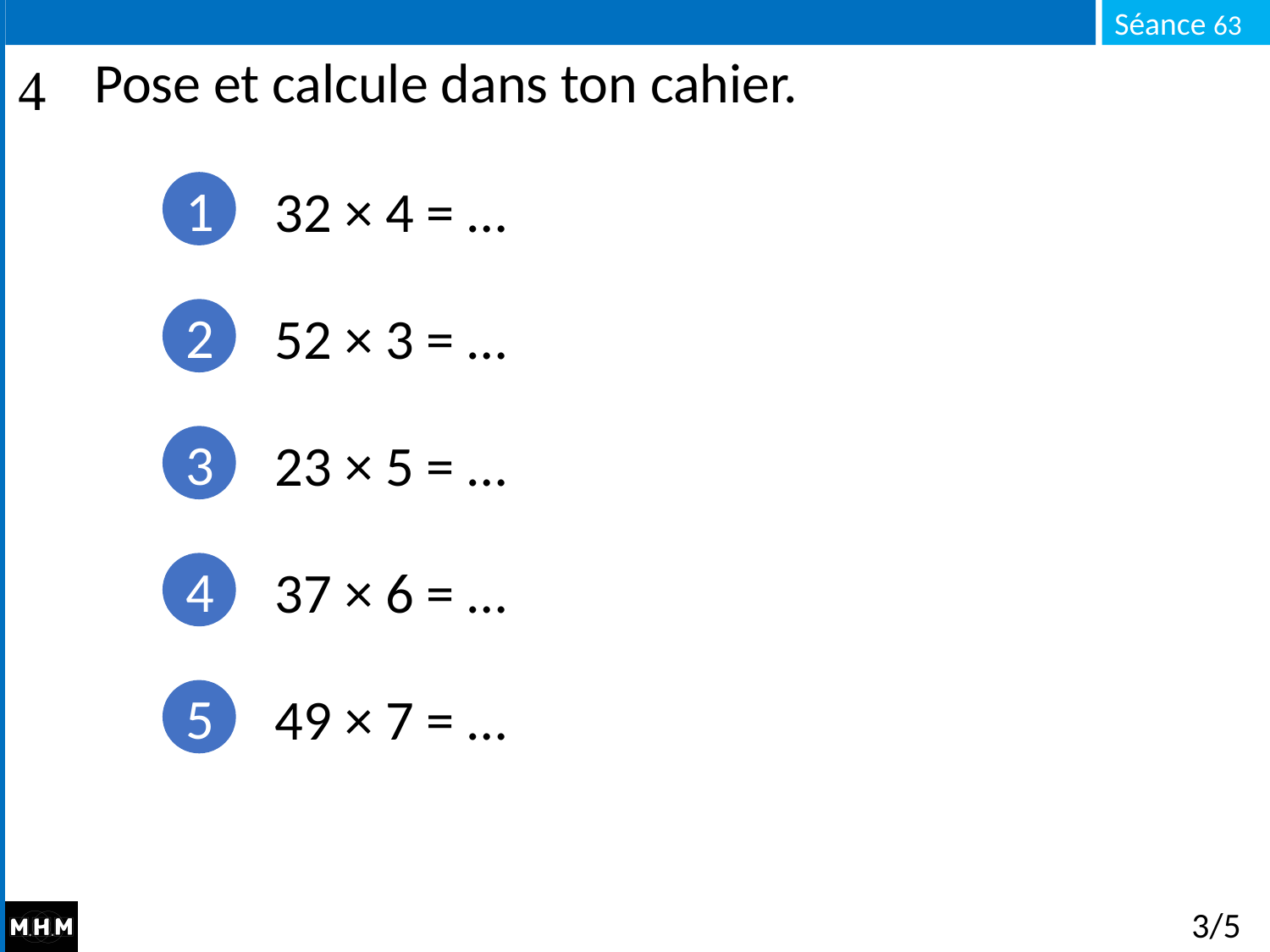

# Pose et calcule dans ton cahier.
32 × 4 = …
1
52 × 3 = …
2
23 × 5 = …
3
37 × 6 = …
4
49 × 7 = …
5
3/5